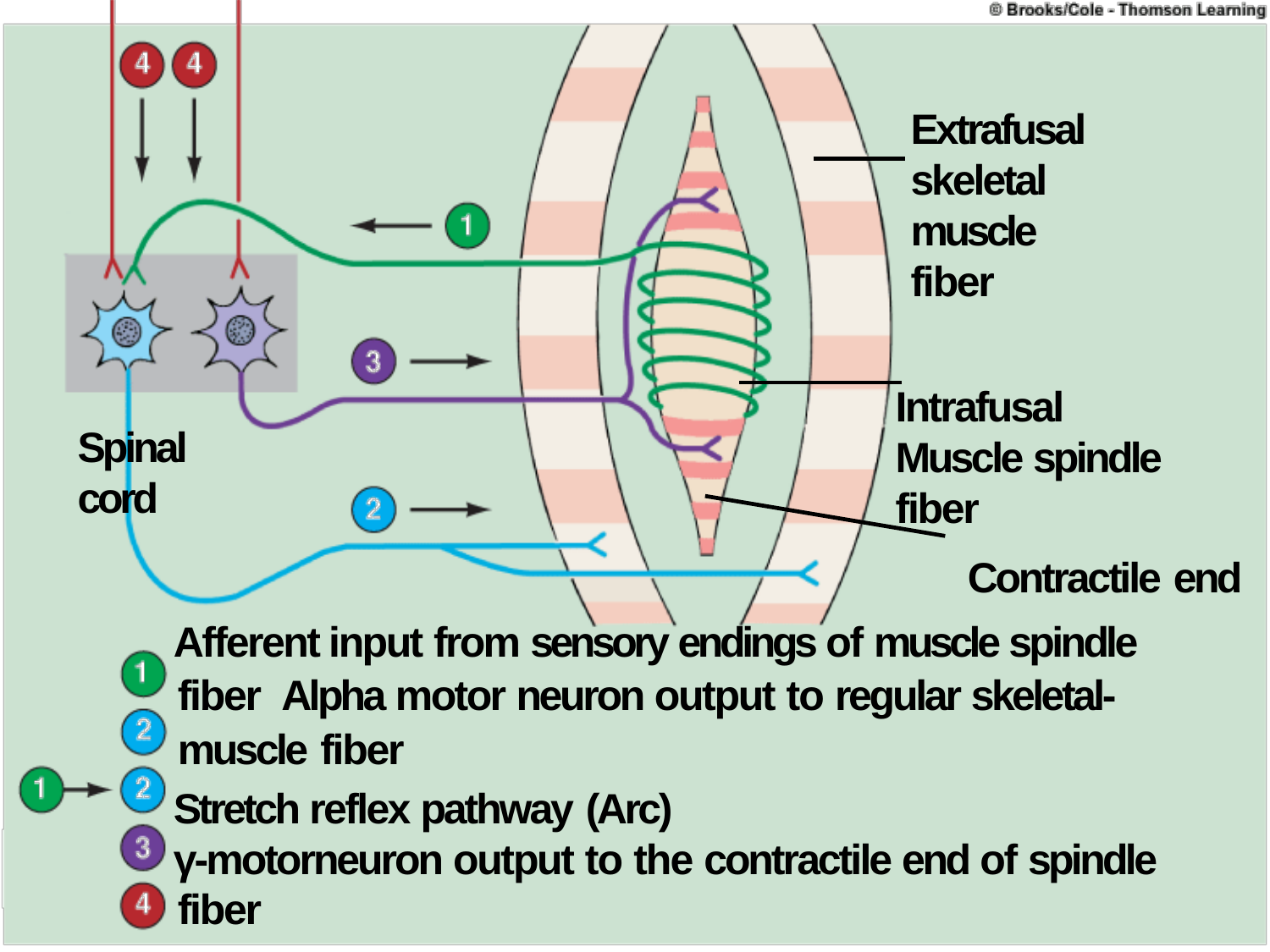

# Extrafusal  skeletal  muscle fiber

Intrafusal
Muscle spindle fiber
Contractile end

Spinal cord

Afferent input from sensory endings of muscle spindle fiber  Alpha motor neuron output to regular skeletal-muscle fiber
Stretch reflex pathway (Arc)
γ-motorneuron output to the contractile end of spindle fiber
Descending??? pathways coactivation α- and γ- motor neurons